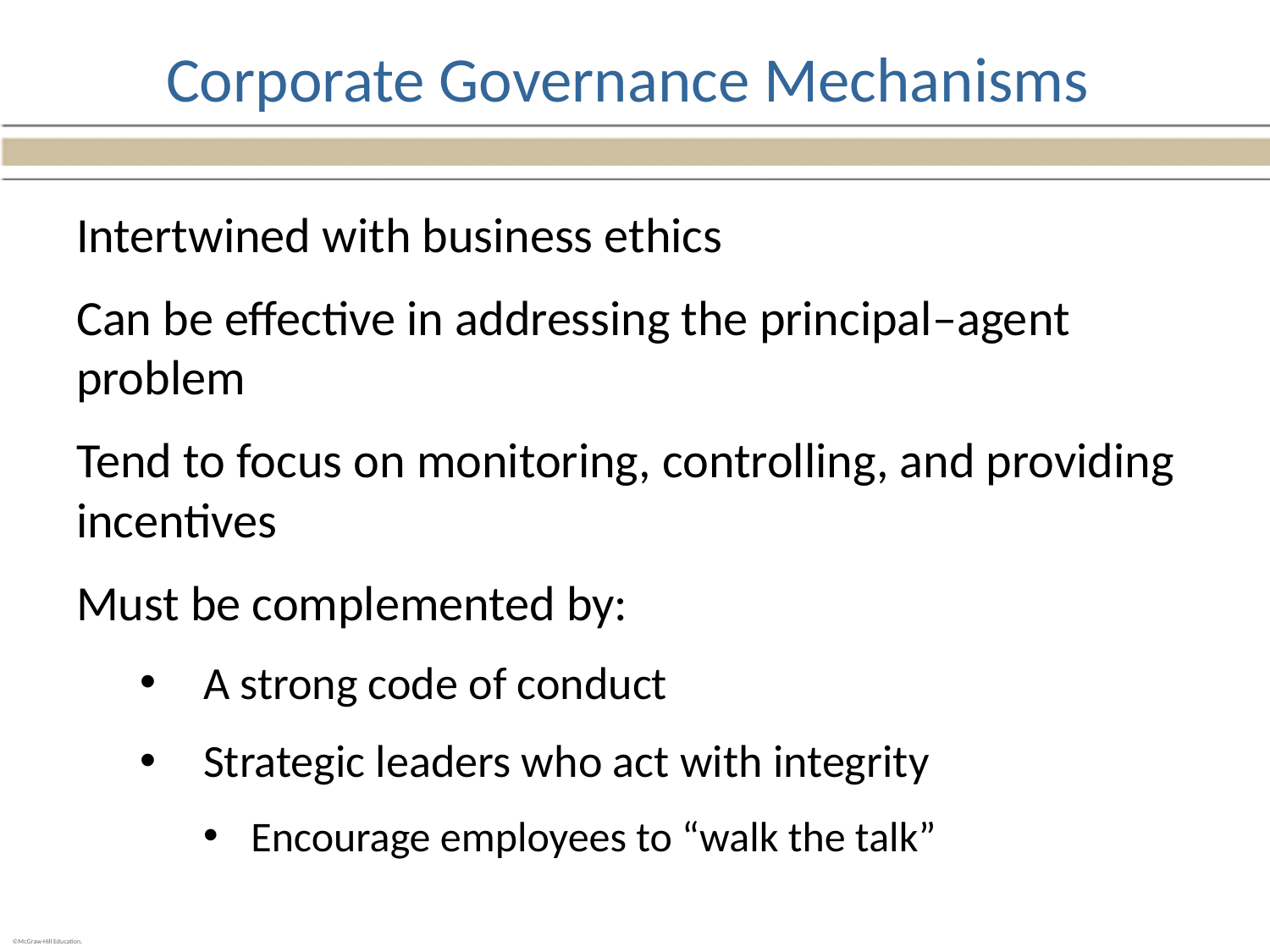

# Corporate Governance Mechanisms
Intertwined with business ethics
Can be effective in addressing the principal–agent problem
Tend to focus on monitoring, controlling, and providing incentives
Must be complemented by:
A strong code of conduct
Strategic leaders who act with integrity
Encourage employees to “walk the talk”